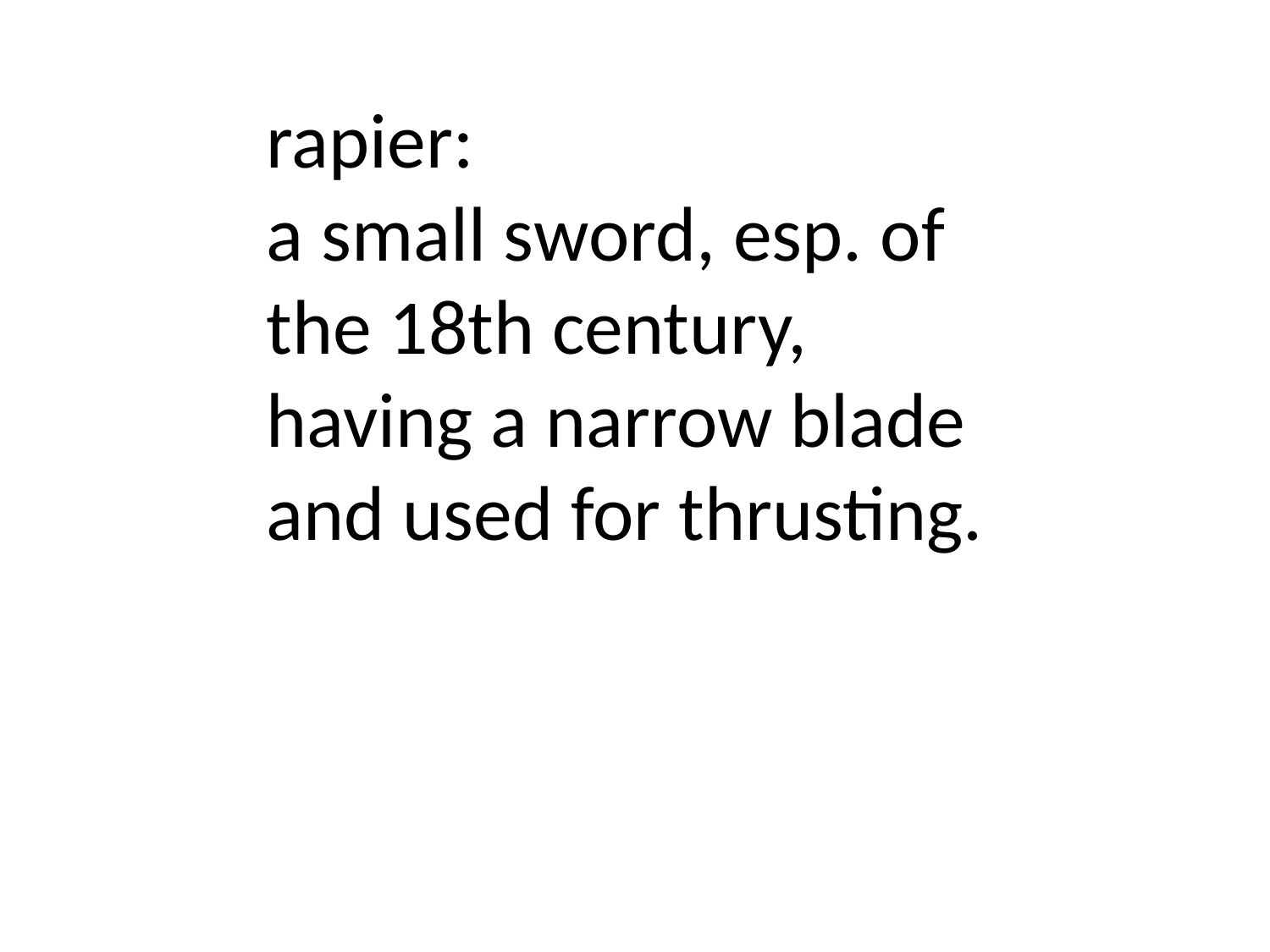

rapier:
a small sword, esp. of the 18th century, having a narrow blade and used for thrusting.